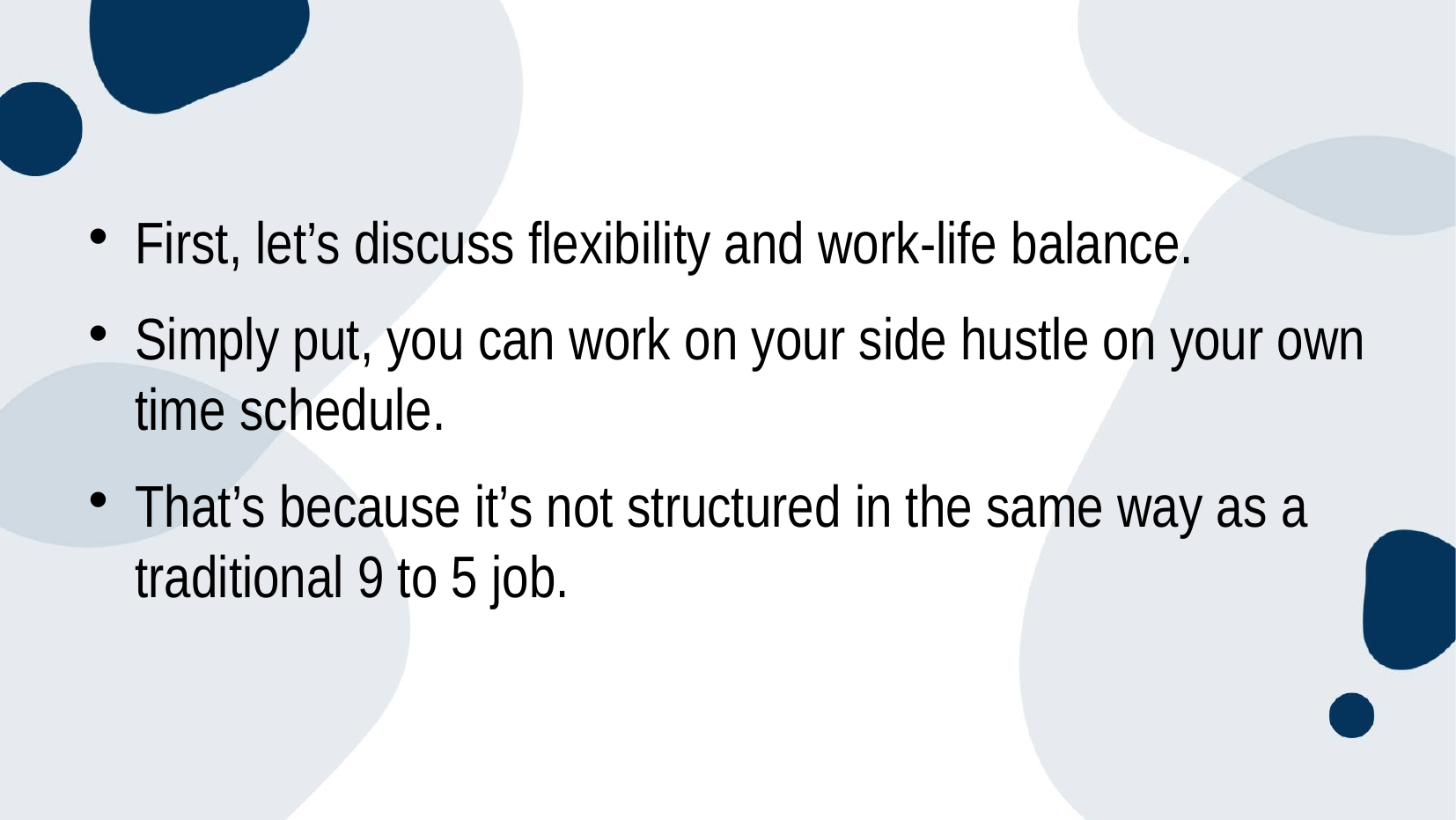

#
First, let’s discuss flexibility and work-life balance.
Simply put, you can work on your side hustle on your own time schedule.
That’s because it’s not structured in the same way as a traditional 9 to 5 job.